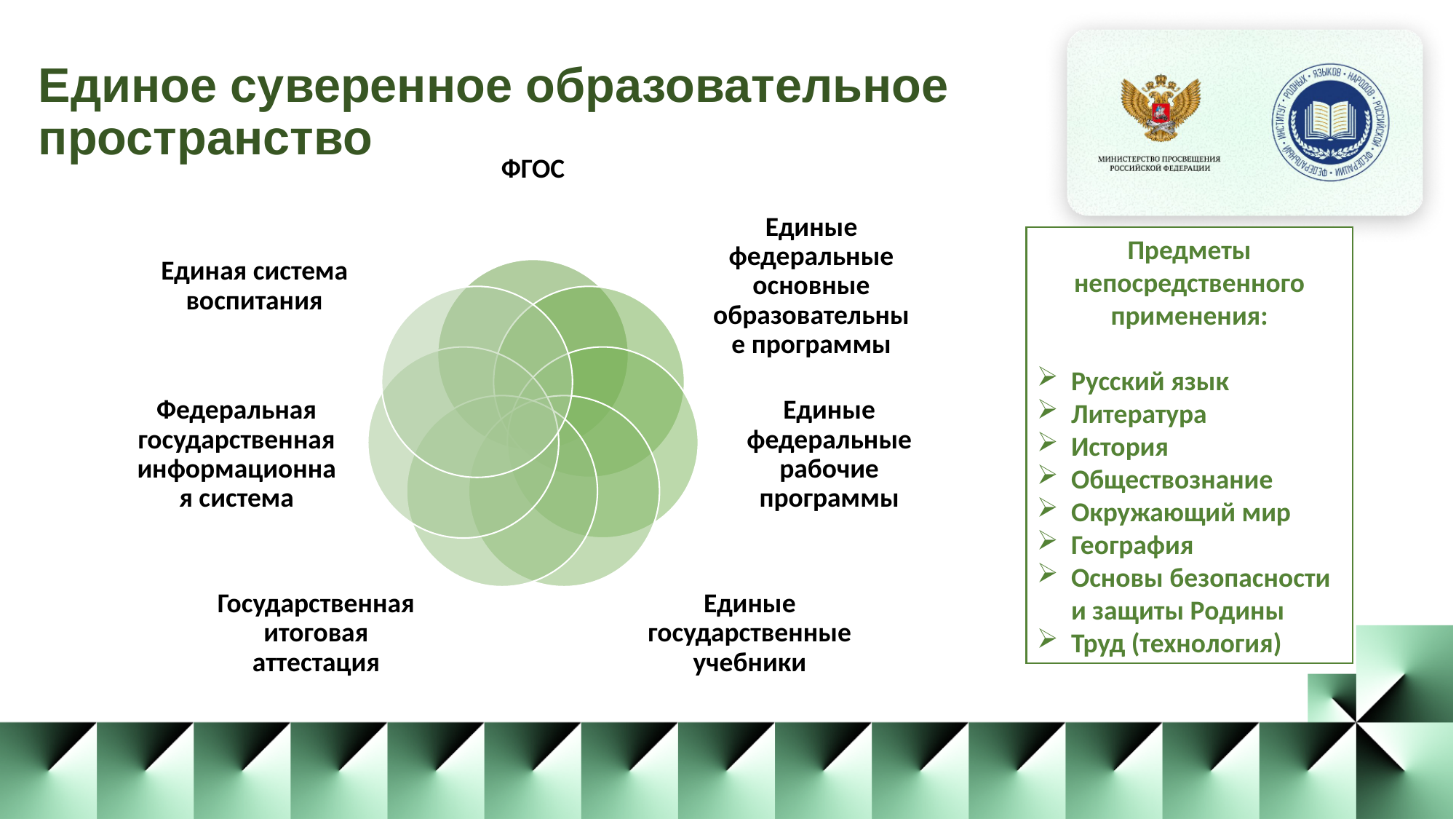

Единое суверенное образовательное пространство
ФГОС
Единые федеральные основные образовательные программы
Единые федеральные рабочие программы
Единые государственные учебники
Государственная итоговая аттестация
Федеральная государственная информационная система
Единая система воспитания
Предметы непосредственного применения:

Русский язык
Литература
История
Обществознание
Окружающий мир
География
Основы безопасности и защиты Родины
Труд (технология)